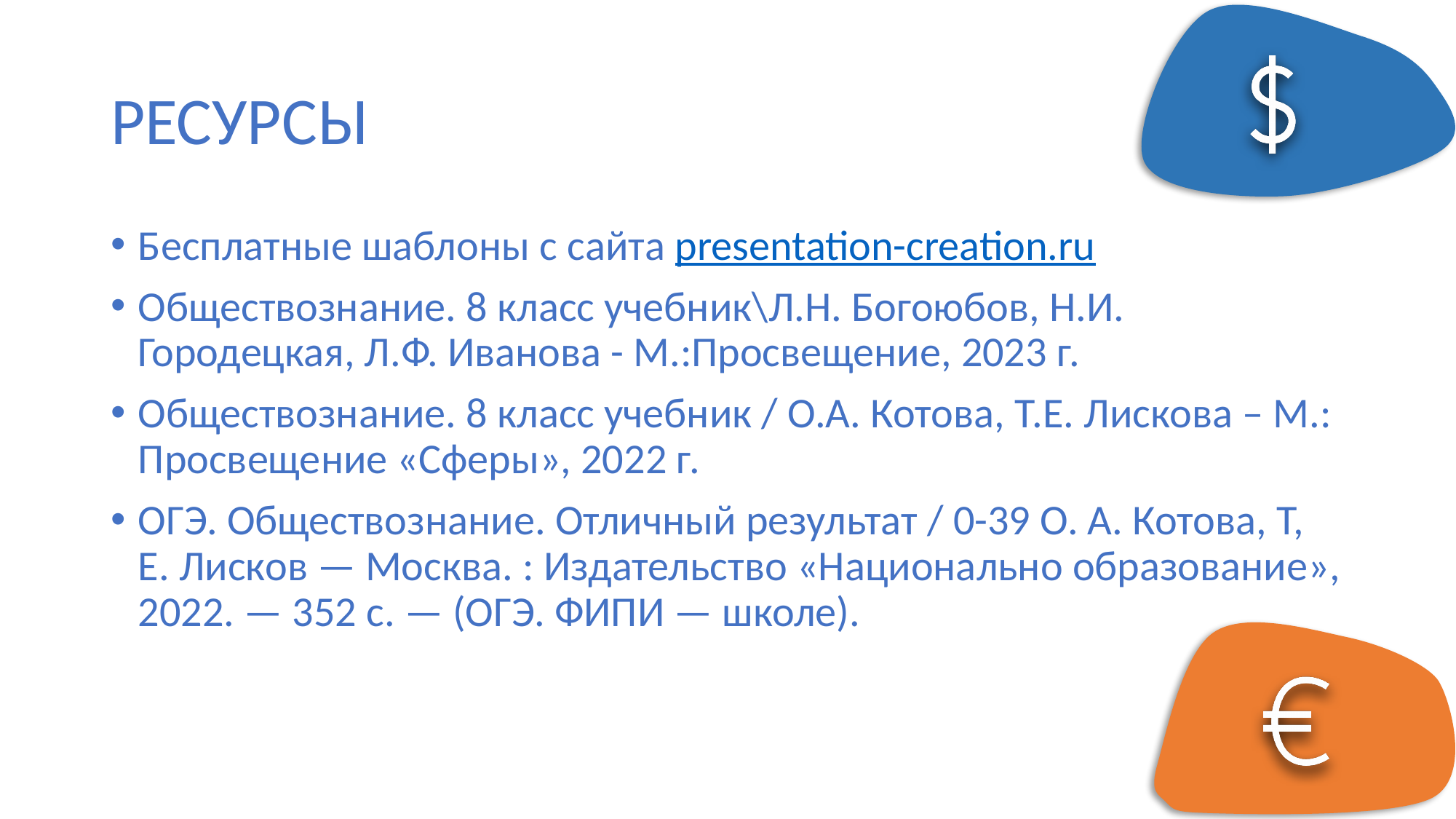

# РЕСУРСЫ
Бесплатные шаблоны с сайта presentation-creation.ru
Обществознание. 8 класс учебник\Л.Н. Богоюбов, Н.И. Городецкая, Л.Ф. Иванова - М.:Просвещение, 2023 г.
Обществознание. 8 класс учебник / О.А. Котова, Т.Е. Лискова – М.: Просвещение «Сферы», 2022 г.
ОГЭ. Обществознание. Отличный результат / 0-39 О. А. Котова, Т, Е. Лисков — Москва. : Издательство «Национально образование», 2022. — 352 с. — (ОГЭ. ФИПИ — школе).